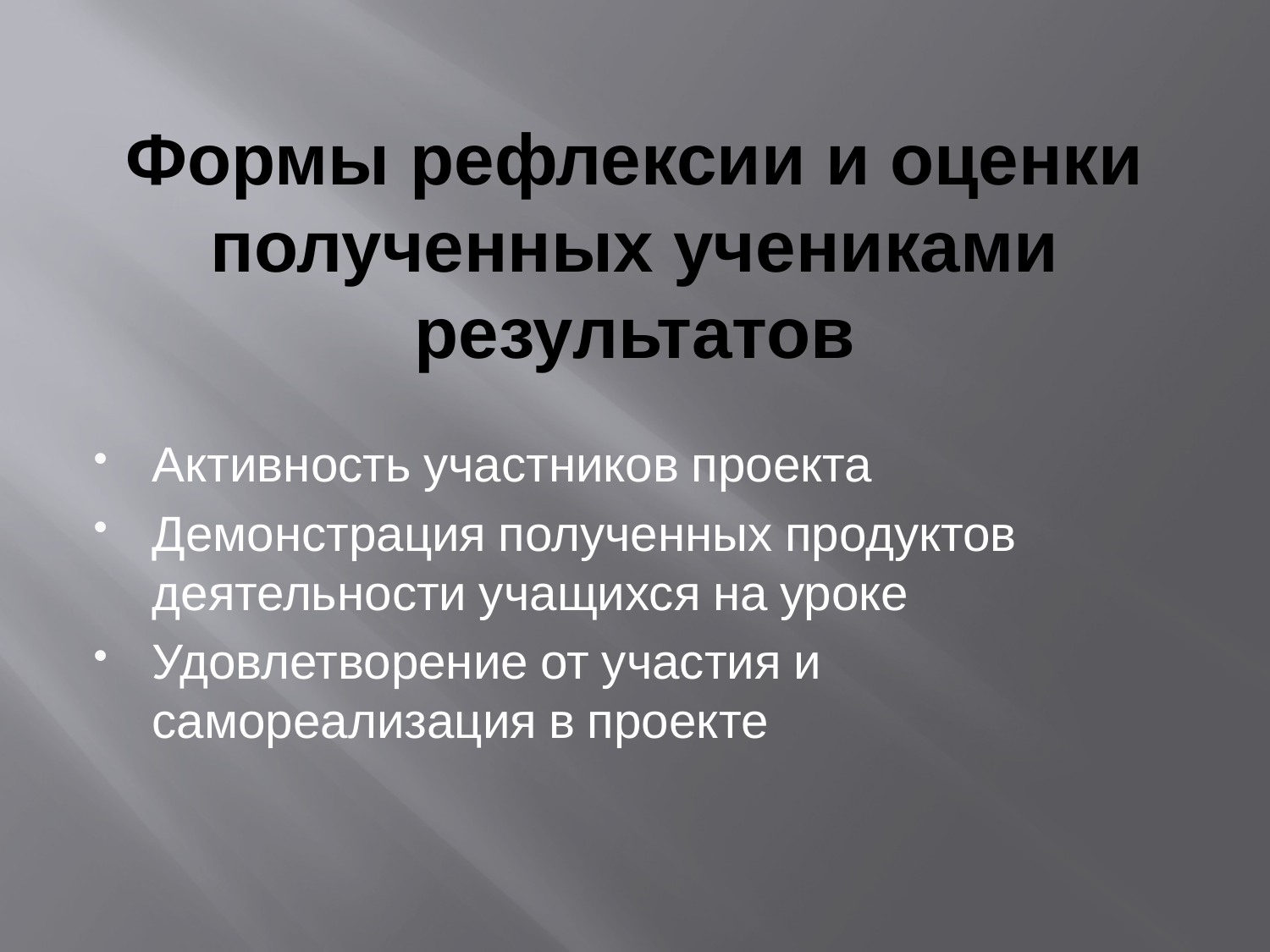

# Формы рефлексии и оценки полученных учениками результатов
Активность участников проекта
Демонстрация полученных продуктов деятельности учащихся на уроке
Удовлетворение от участия и самореализация в проекте